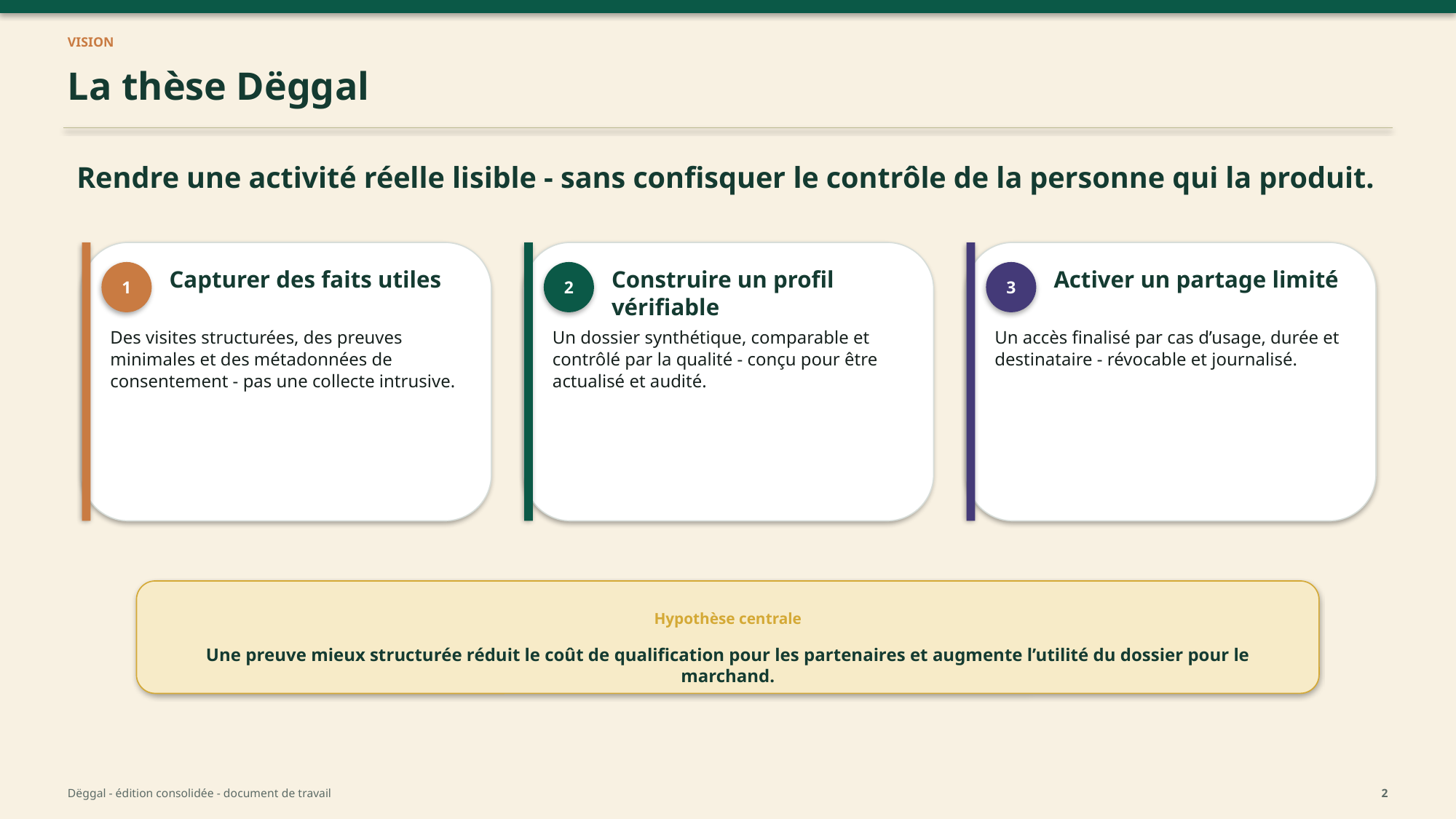

VISION
La thèse Dëggal
Rendre une activité réelle lisible - sans confisquer le contrôle de la personne qui la produit.

Capturer des faits utiles
Construire un profil vérifiable
Activer un partage limité
1
2
3
Des visites structurées, des preuves minimales et des métadonnées de consentement - pas une collecte intrusive.
Un dossier synthétique, comparable et contrôlé par la qualité - conçu pour être actualisé et audité.
Un accès finalisé par cas d’usage, durée et destinataire - révocable et journalisé.

Hypothèse centrale
Une preuve mieux structurée réduit le coût de qualification pour les partenaires et augmente l’utilité du dossier pour le marchand.
Dëggal - édition consolidée - document de travail
2